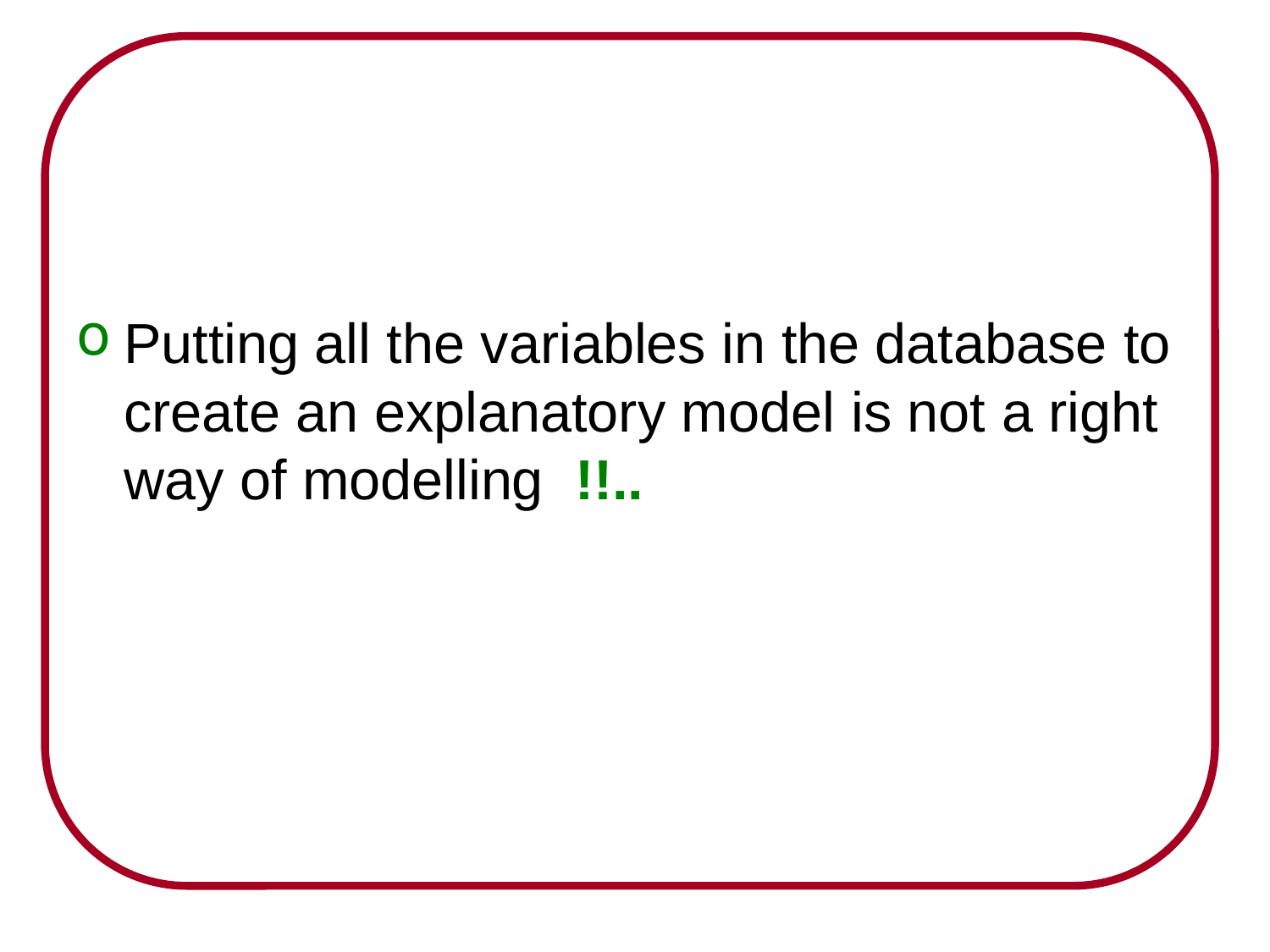

#

Putting all the variables in the database to create an explanatory model is not a right way of modelling  !!..